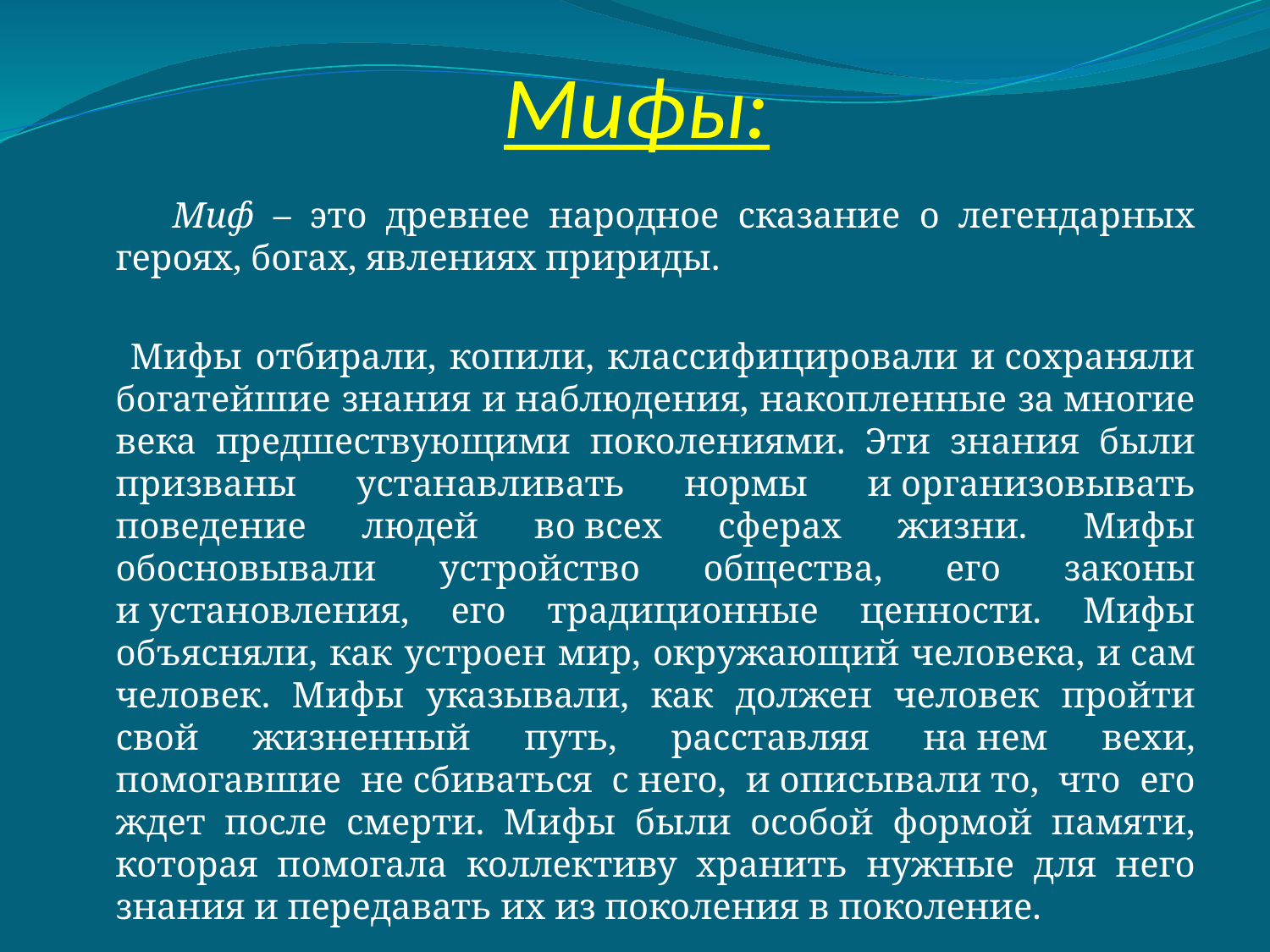

# Мифы:
     Миф – это древнее народное сказание о легендарных героях, богах, явлениях пририды.

    Мифы отбирали, копили, классифицировали и сохраняли богатейшие знания и наблюдения, накопленные за многие века предшествующими поколениями. Эти знания были призваны устанавливать нормы и организовывать поведение людей во всех сферах жизни. Мифы обосновывали устройство общества, его законы и установления, его традиционные ценности. Мифы объясняли, как устроен мир, окружающий человека, и сам человек. Мифы указывали, как должен человек пройти свой жизненный путь, расставляя на нем вехи, помогавшие не сбиваться с него, и описывали то, что его ждет после смерти. Мифы были особой формой памяти, которая помогала коллективу хранить нужные для него знания и передавать их из поколения в поколение.